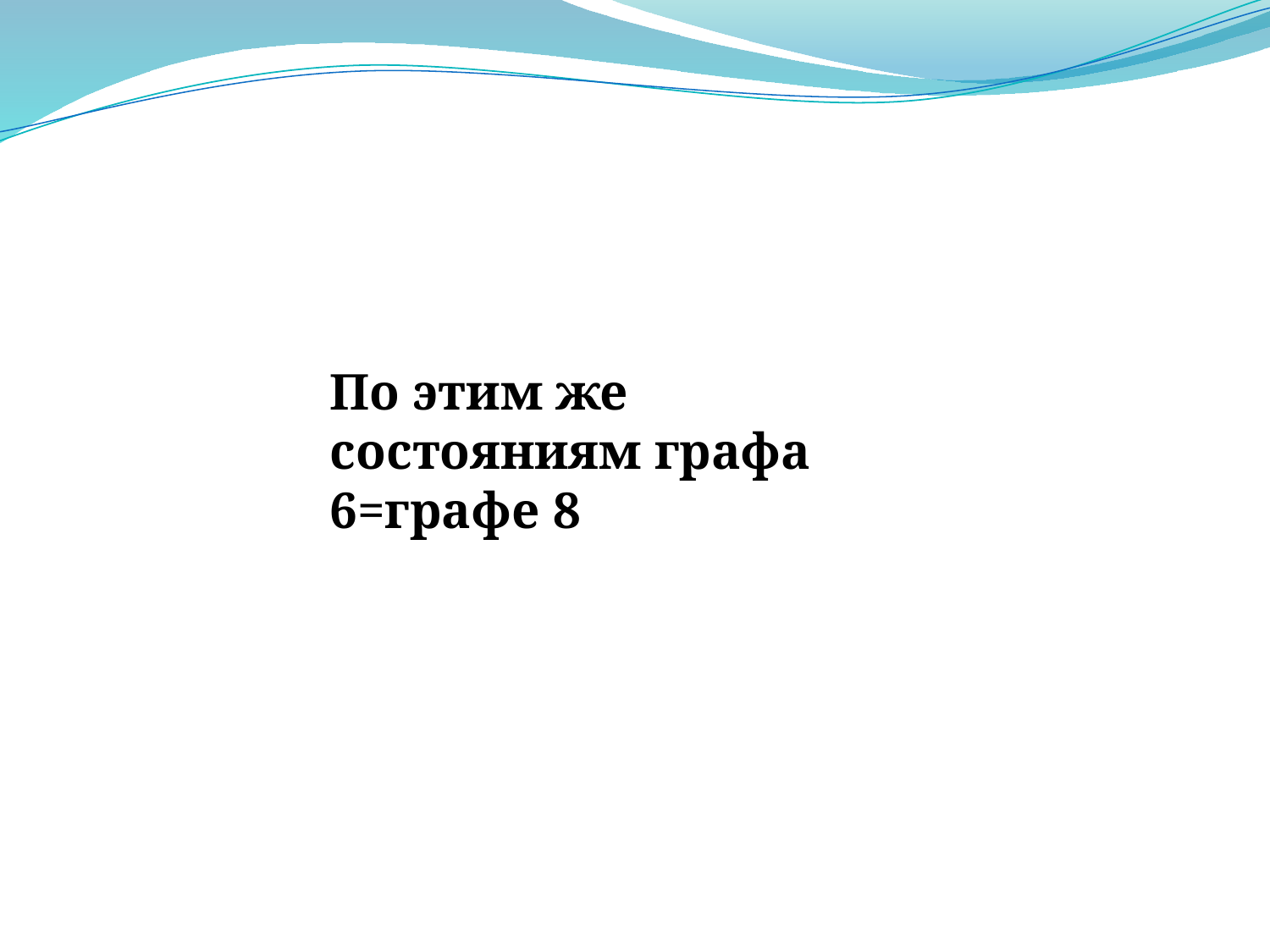

По этим же состояниям графа 6=графе 8